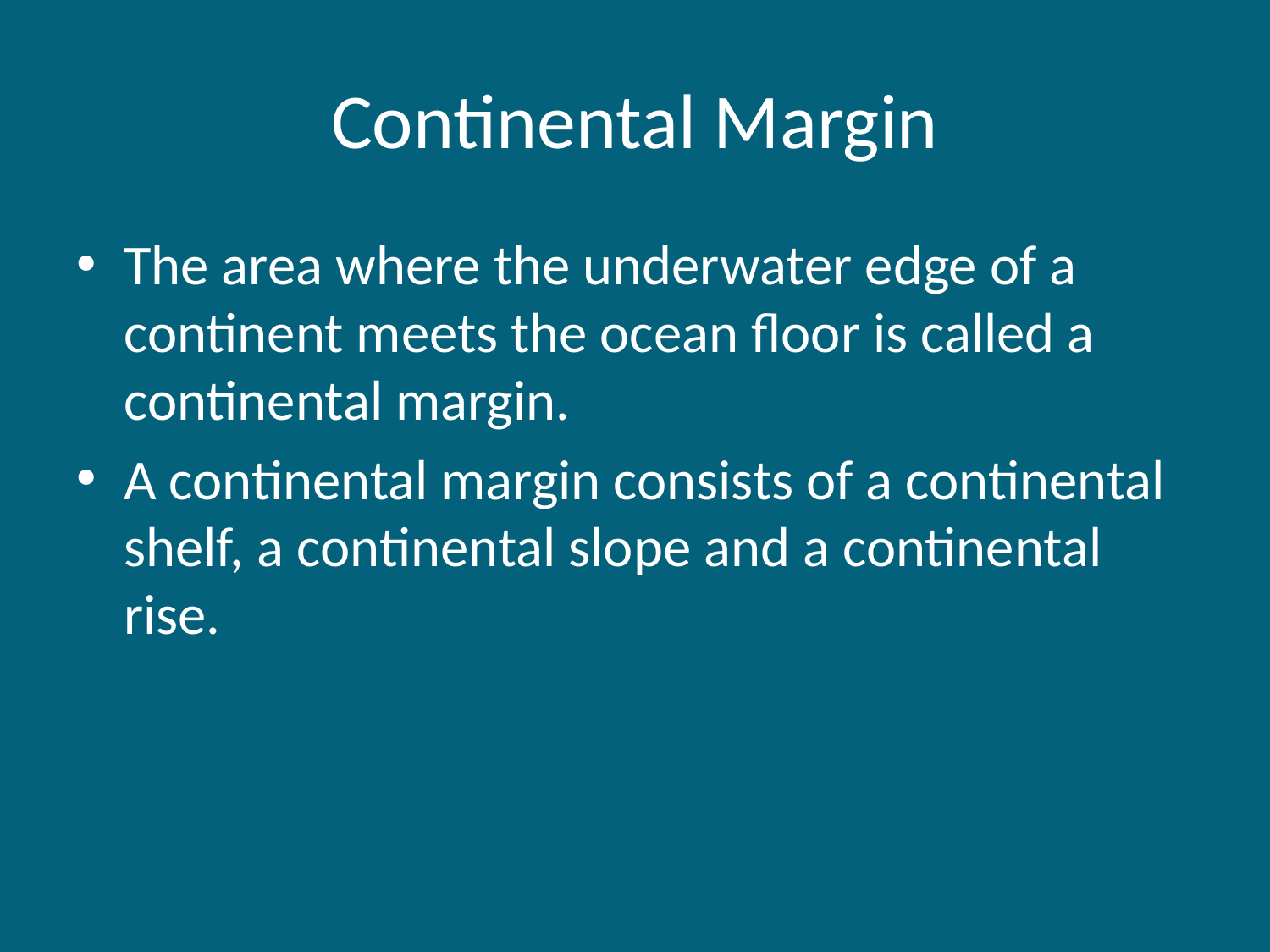

# Continental Margin
The area where the underwater edge of a continent meets the ocean floor is called a continental margin.
A continental margin consists of a continental shelf, a continental slope and a continental rise.